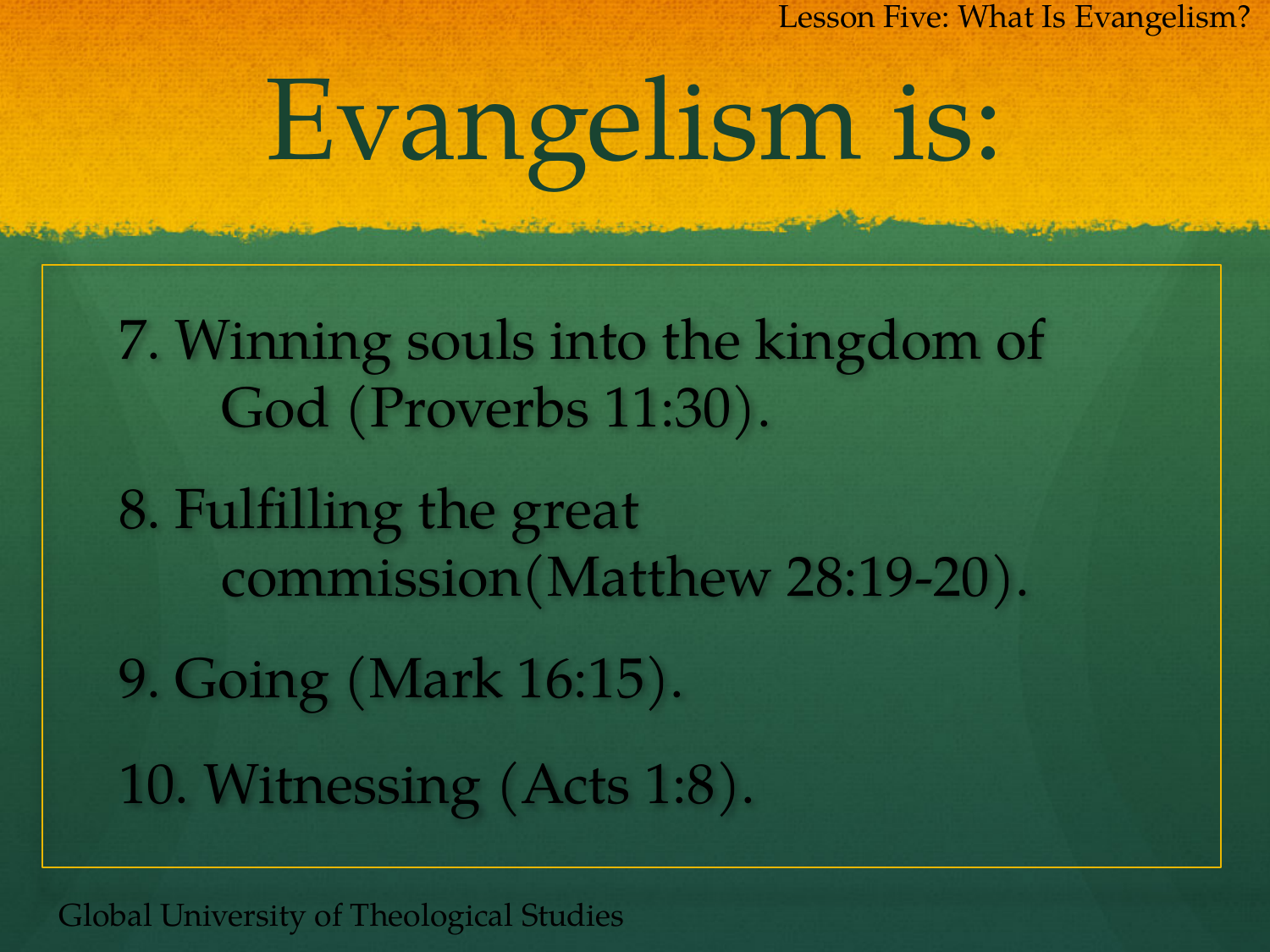

Lesson Five: What Is Evangelism?

# Evangelism is:

7. Winning souls into the kingdom of God (Proverbs 11:30).
8. Fulfilling the great commission(Matthew 28:19-20).
9. Going (Mark 16:15).

10. Witnessing (Acts 1:8).
Global University of Theological Studies